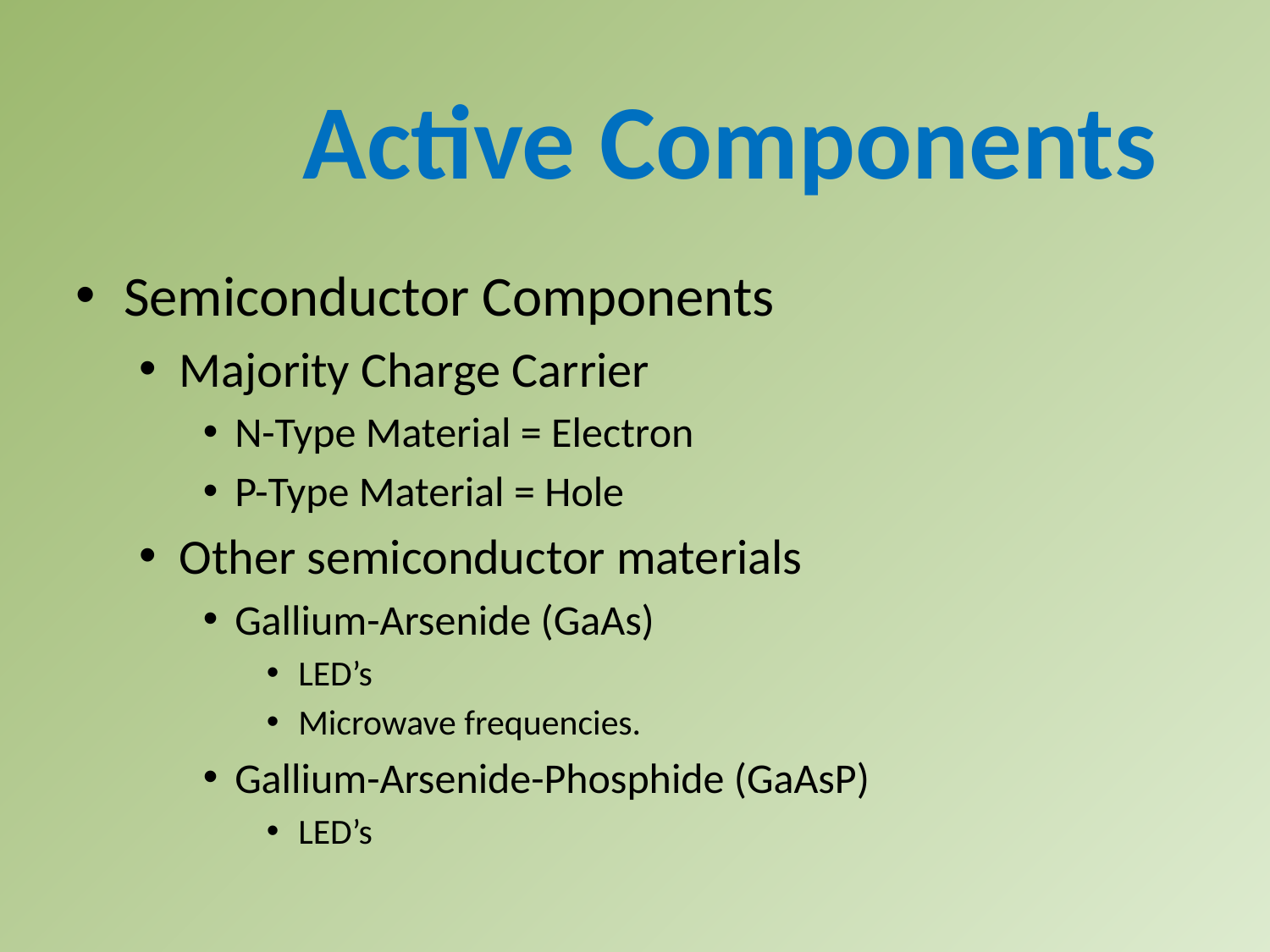

Active Components
Semiconductor Components
Majority Charge Carrier
N-Type Material = Electron
P-Type Material = Hole
Other semiconductor materials
Gallium-Arsenide (GaAs)
LED’s
Microwave frequencies.
Gallium-Arsenide-Phosphide (GaAsP)
LED’s